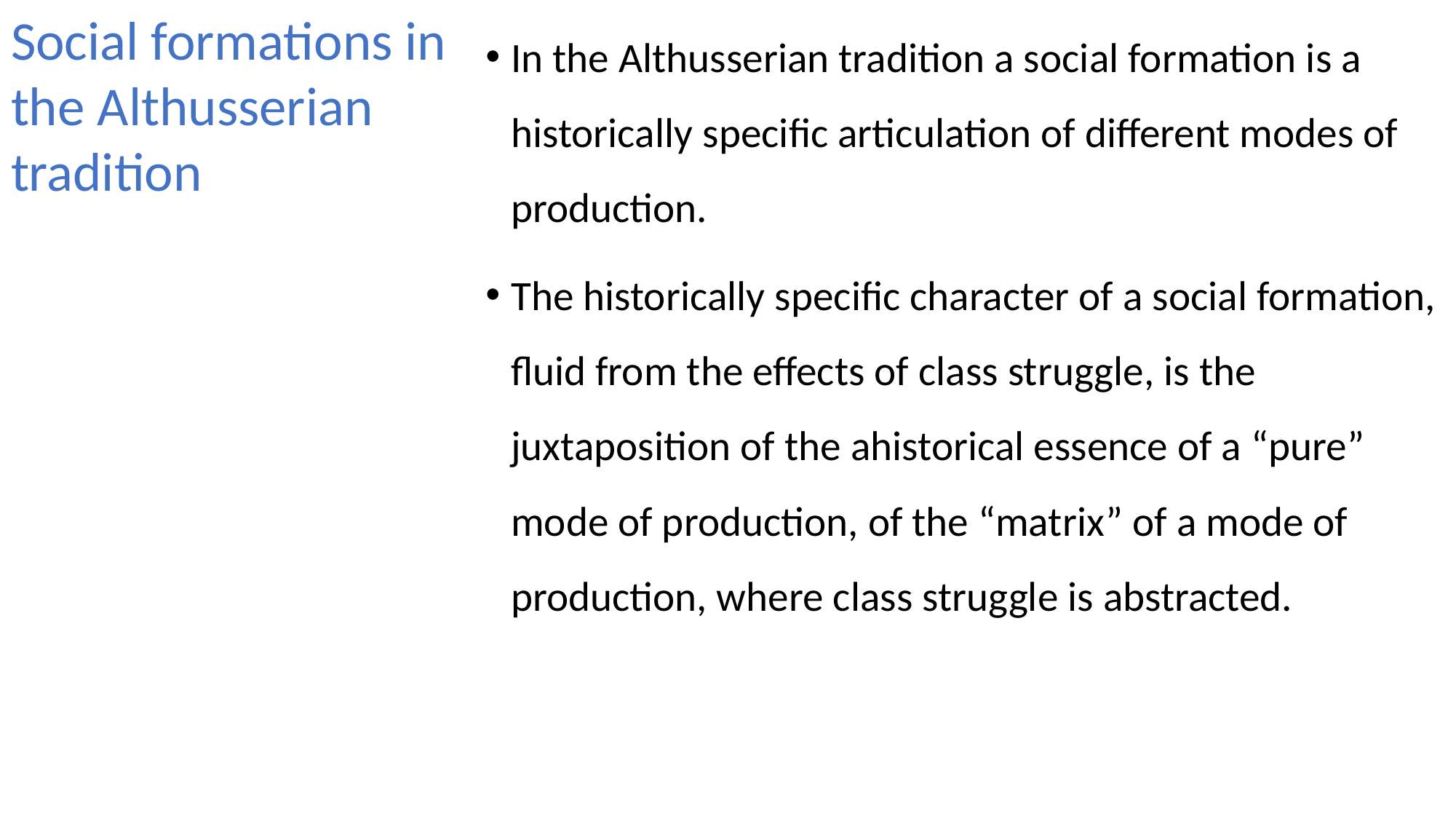

# Social formations in the Althusserian tradition
In the Althusserian tradition a social formation is a historically specific articulation of different modes of production.
The historically specific character of a social formation, fluid from the effects of class struggle, is the juxtaposition of the ahistorical essence of a “pure” mode of production, of the “matrix” of a mode of production, where class struggle is abstracted.